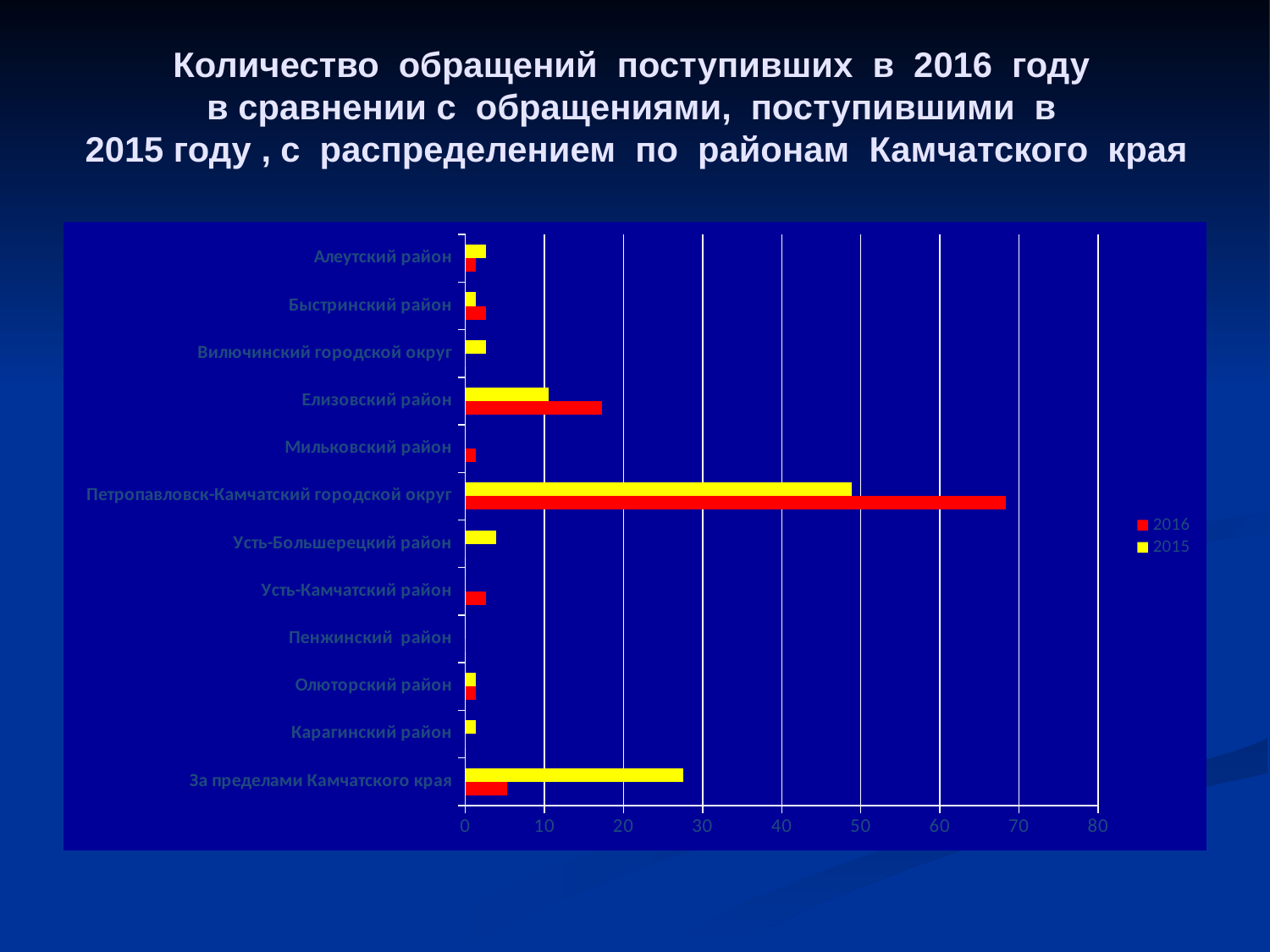

# Количество  обращений  поступивших  в  2016  году в сравнении с  обращениями,  поступившими  в 2015 году , с  распределением  по  районам  Камчатского  края

### Chart

| Category | 2015 | 2016 |
|---|---|---|
| Алеутский район | 2.6 | 1.3 |
| Быстринский район | 1.3 | 2.6 |
| Вилючинский городской округ | 2.6 | 0.0 |
| Елизовский район | 10.5 | 17.3 |
| Мильковский район | 0.0 | 1.3 |
| Петропавловск-Камчатский городской округ | 48.9 | 68.3 |
| Усть-Большерецкий район | 3.9 | 0.0 |
| Усть-Камчатский район | 0.0 | 2.6 |
| Пенжинский  район | 0.0 | 0.0 |
| Олюторский район | 1.3 | 1.3 |
| Карагинский район | 1.3 | 0.0 |
| За пределами Камчатского края | 27.6 | 5.3 |